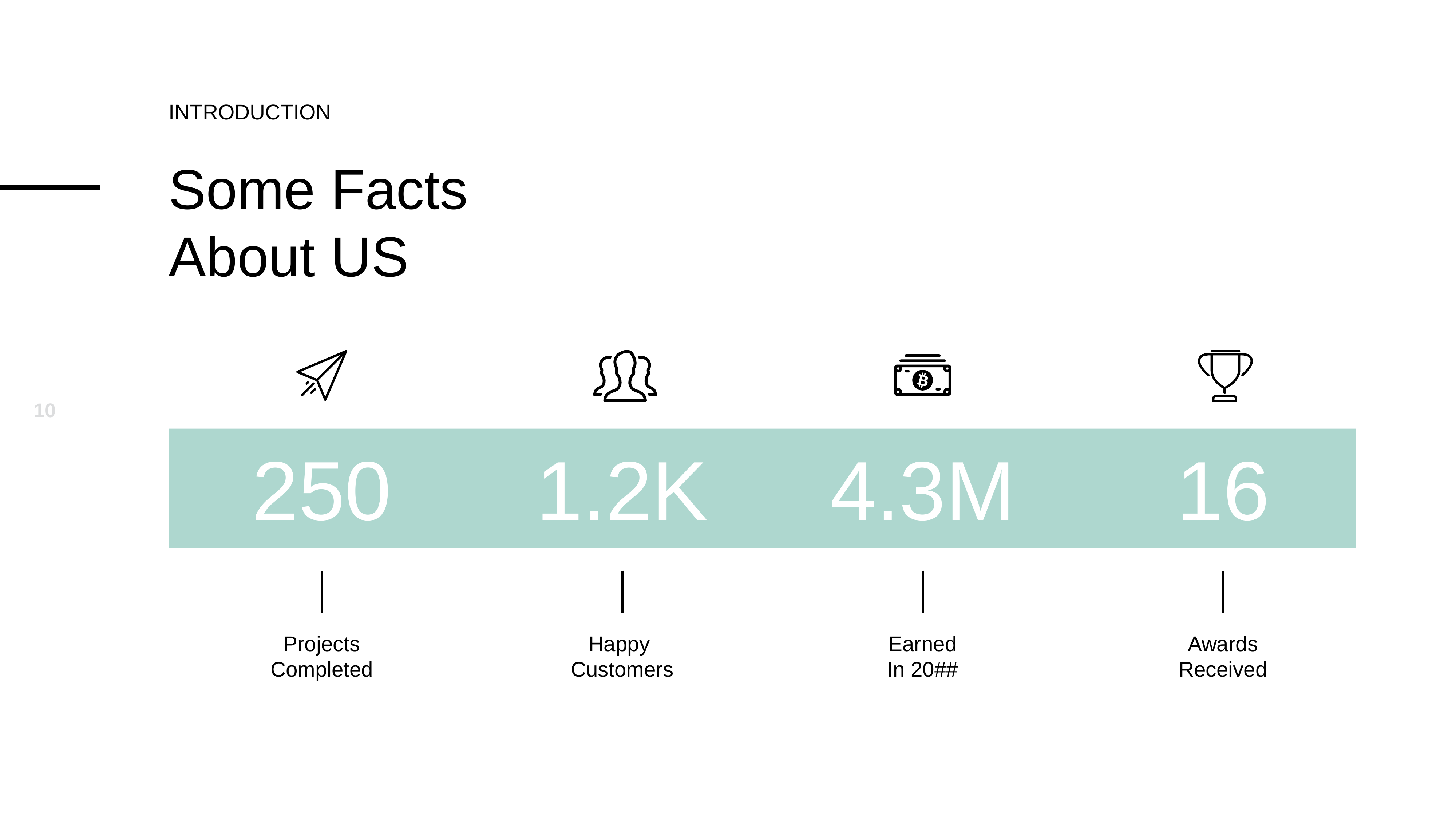

INTRODUCTION
Some Facts
About US

250
1.2K
4.3M
16
Projects
Completed
Happy
Customers
Earned
In 20##
Awards
Received